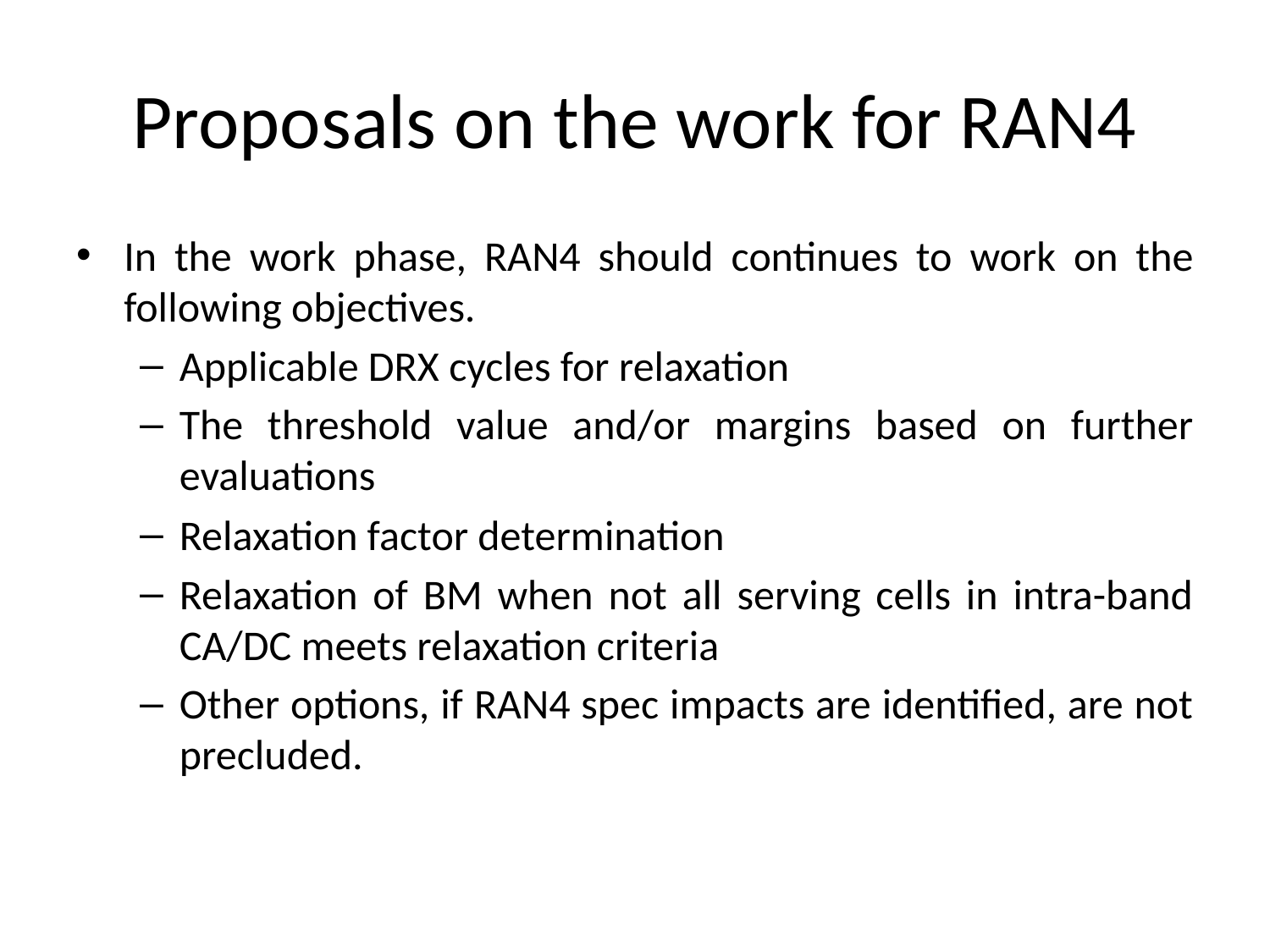

# Proposals on the work for RAN4
In the work phase, RAN4 should continues to work on the following objectives.
Applicable DRX cycles for relaxation
The threshold value and/or margins based on further evaluations
Relaxation factor determination
Relaxation of BM when not all serving cells in intra-band CA/DC meets relaxation criteria
Other options, if RAN4 spec impacts are identified, are not precluded.